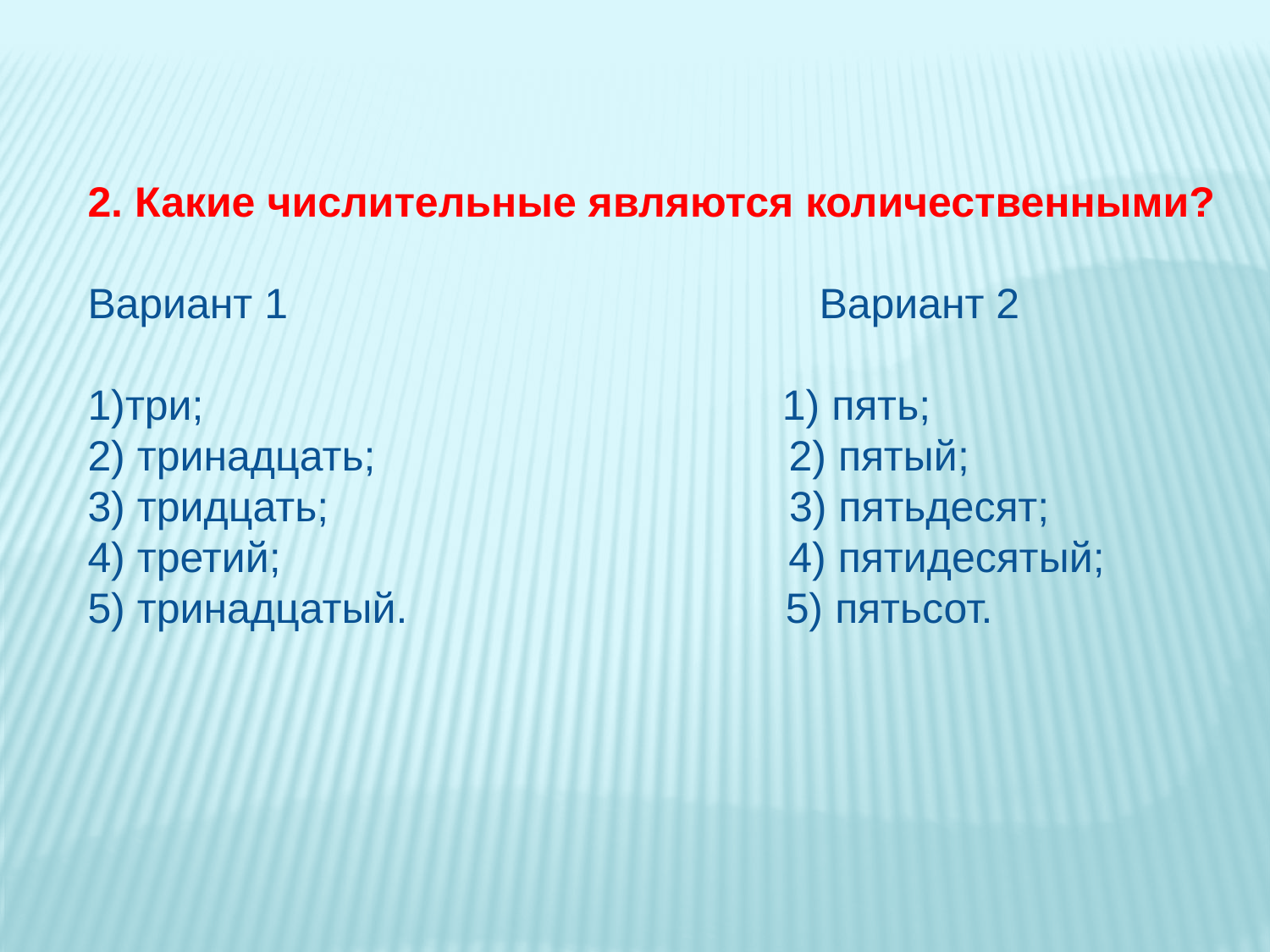

2. Какие числительные являются количественными?

Вариант 1                                             Вариант 2

1)три;                                                 1) пять;
2) тринадцать;                                   2) пятый;
3) тридцать;                                       3) пятьдесят;
4) третий;                                           4) пятидесятый;
5) тринадцатый.                                5) пятьсот.